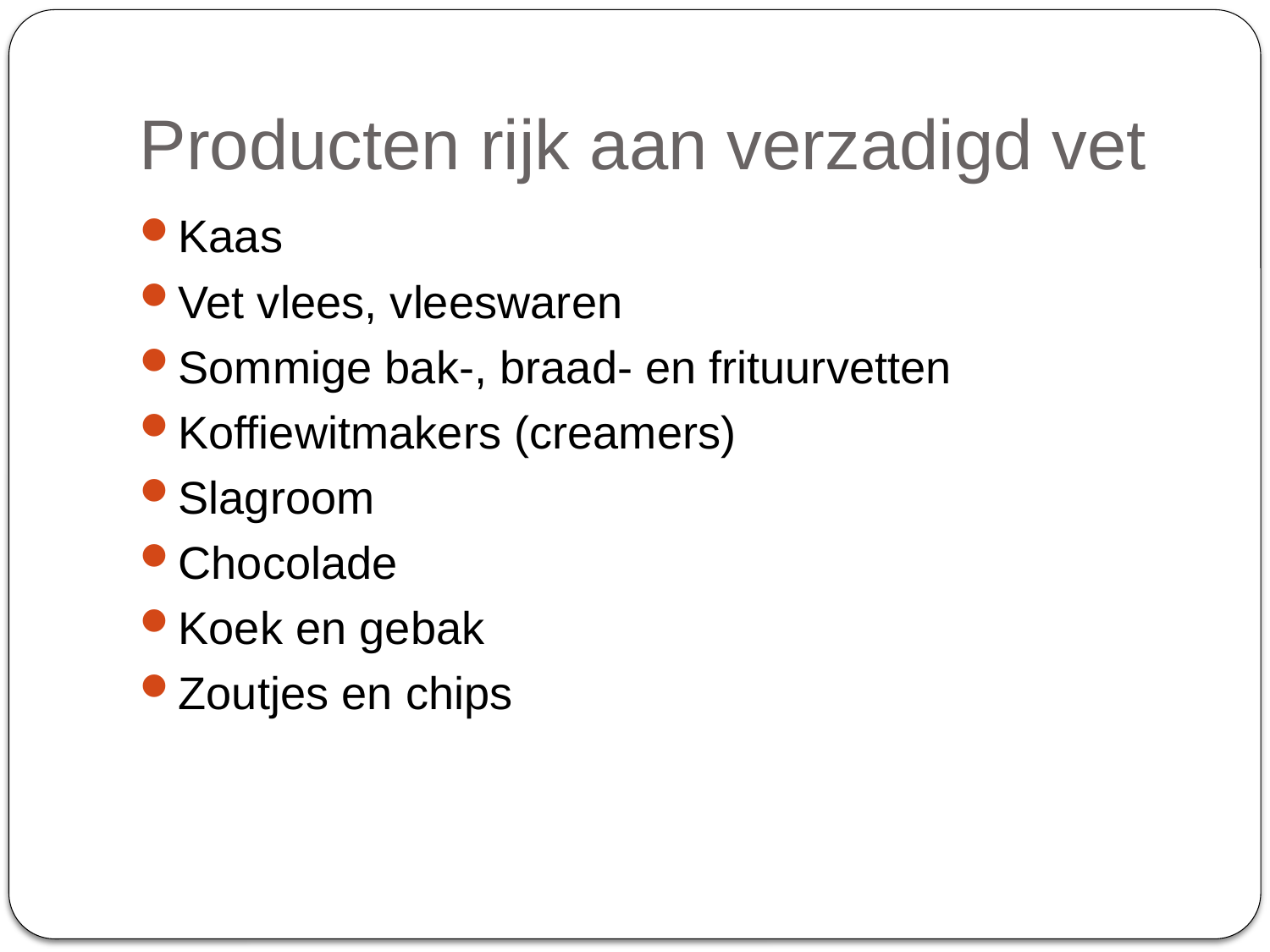

# Producten rijk aan verzadigd vet
Kaas
Vet vlees, vleeswaren
Sommige bak-, braad- en frituurvetten
Koffiewitmakers (creamers)
Slagroom
Chocolade
Koek en gebak
Zoutjes en chips